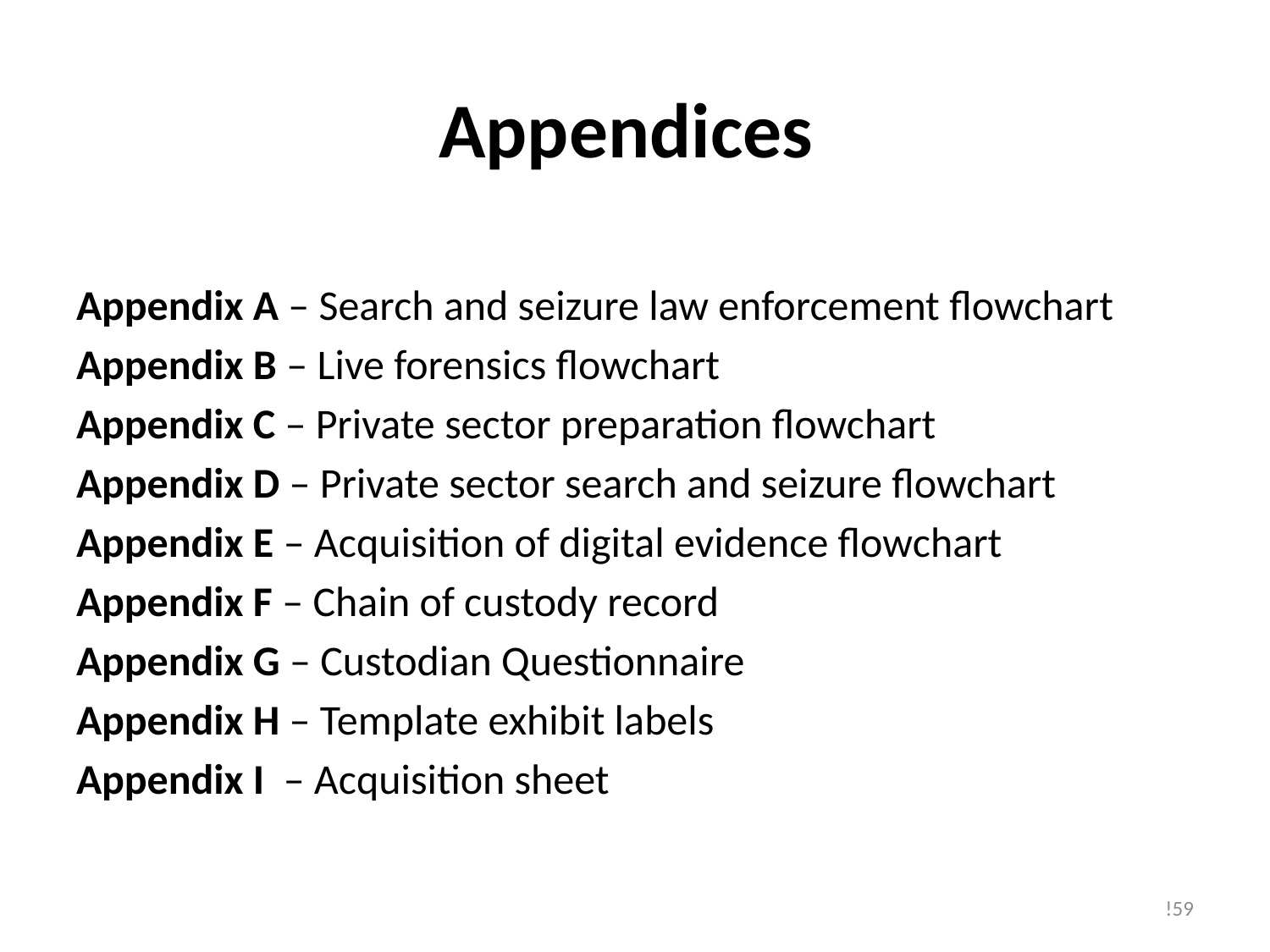

# Appendices
Appendix A – Search and seizure law enforcement flowchart
Appendix B – Live forensics flowchart
Appendix C – Private sector preparation flowchart
Appendix D – Private sector search and seizure flowchart
Appendix E – Acquisition of digital evidence flowchart
Appendix F – Chain of custody record
Appendix G – Custodian Questionnaire
Appendix H – Template exhibit labels
Appendix I  – Acquisition sheet

!59